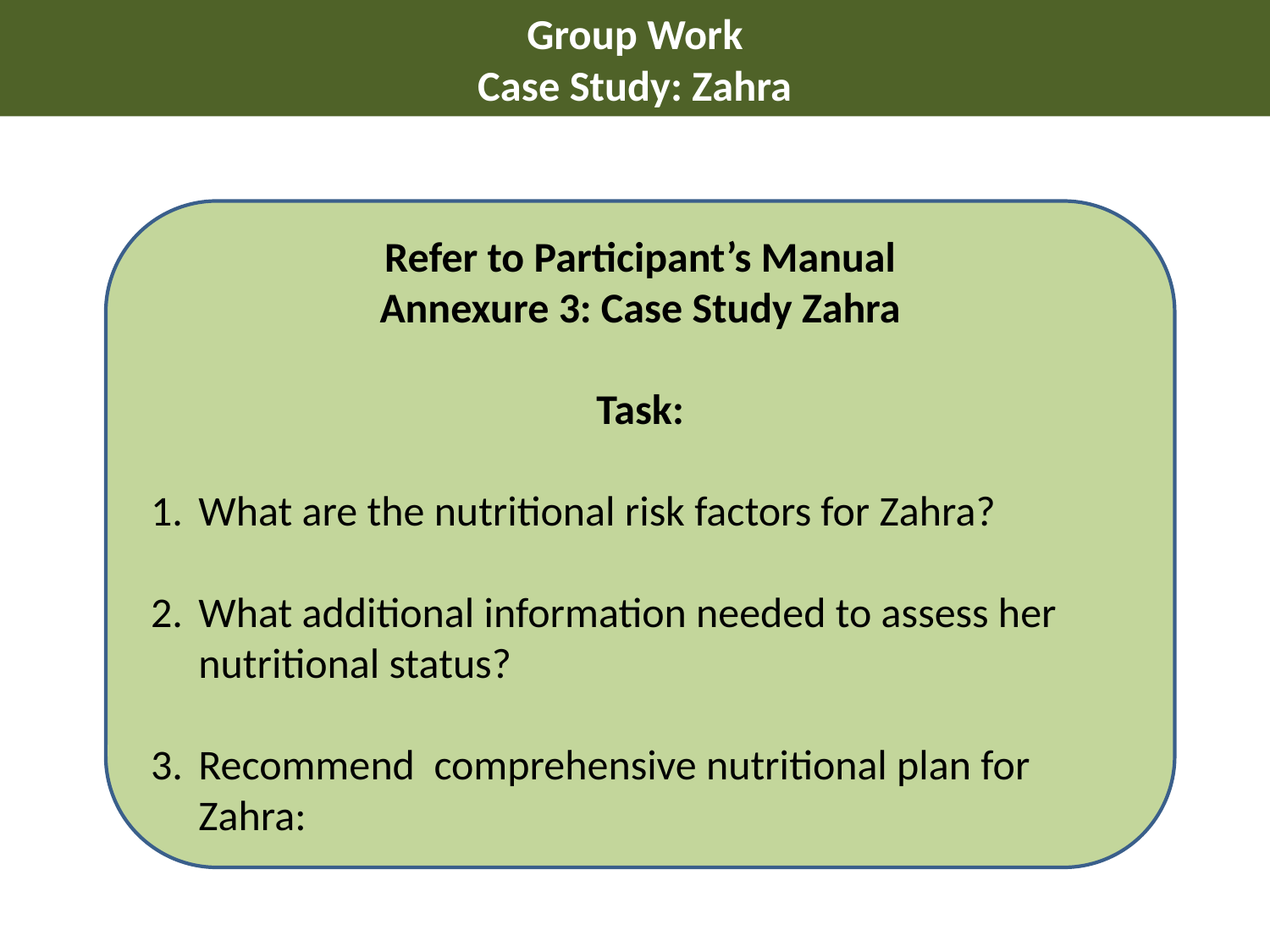

Group Work
Case Study: Zahra
Refer to Participant’s Manual
Annexure 3: Case Study Zahra

Task:

What are the nutritional risk factors for Zahra?

What additional information needed to assess her nutritional status?

Recommend  comprehensive nutritional plan for Zahra: